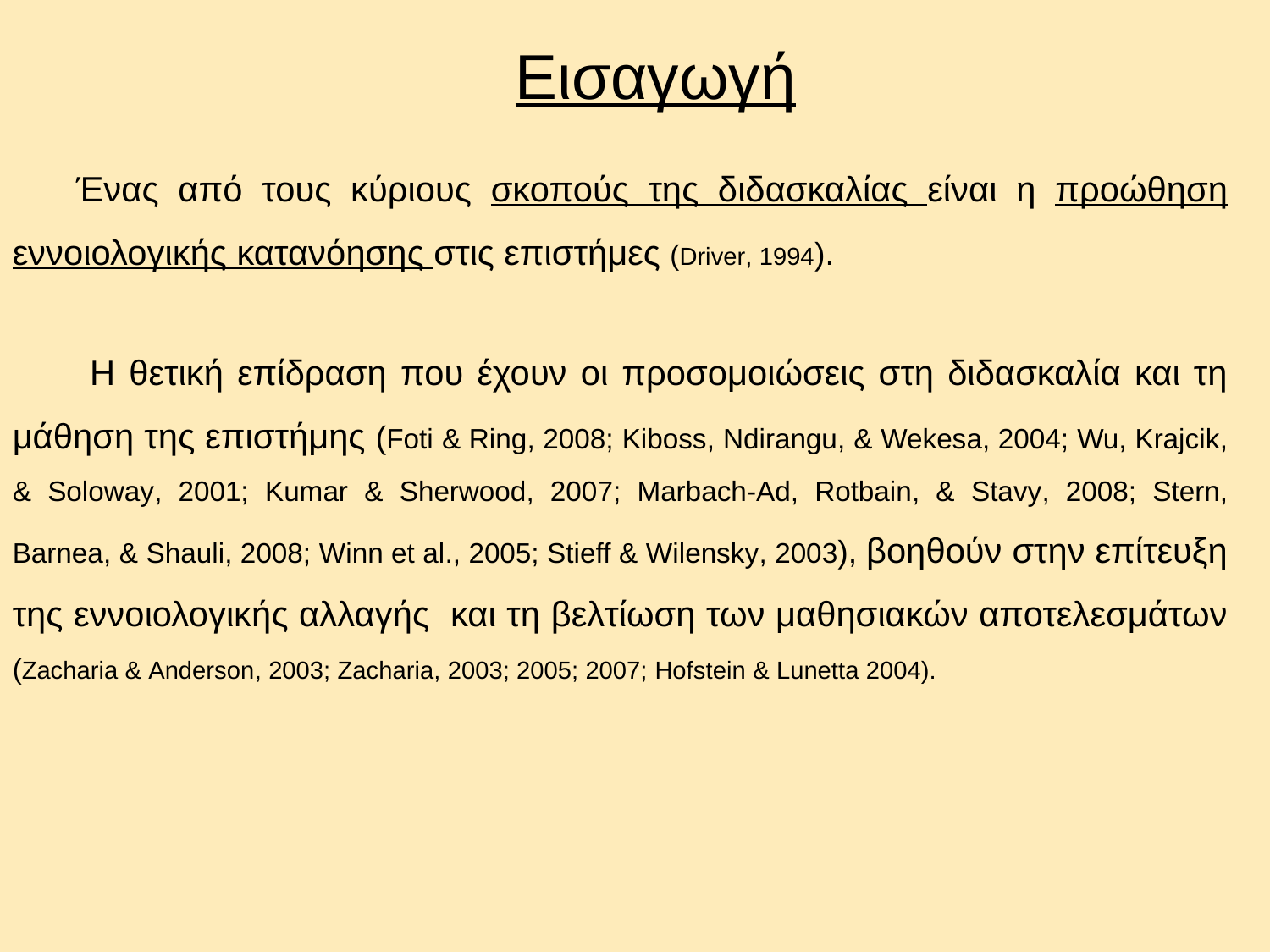

Εισαγωγή
Ένας από τους κύριους σκοπούς της διδασκαλίας είναι η προώθηση εννοιολογικής κατανόησης στις επιστήμες (Driver, 1994).

 Η θετική επίδραση που έχουν οι προσομοιώσεις στη διδασκαλία και τη μάθηση της επιστήμης (Foti & Ring, 2008; Kiboss, Ndirangu, & Wekesa, 2004; Wu, Krajcik, & Soloway, 2001; Kumar & Sherwood, 2007; Marbach-Ad, Rotbain, & Stavy, 2008; Stern, Barnea, & Shauli, 2008; Winn et al., 2005; Stieff & Wilensky, 2003), βοηθούν στην επίτευξη της εννοιολογικής αλλαγής  και τη βελτίωση των μαθησιακών αποτελεσμάτων (Zacharia & Anderson, 2003; Zacharia, 2003; 2005; 2007; Hofstein & Lunetta 2004).